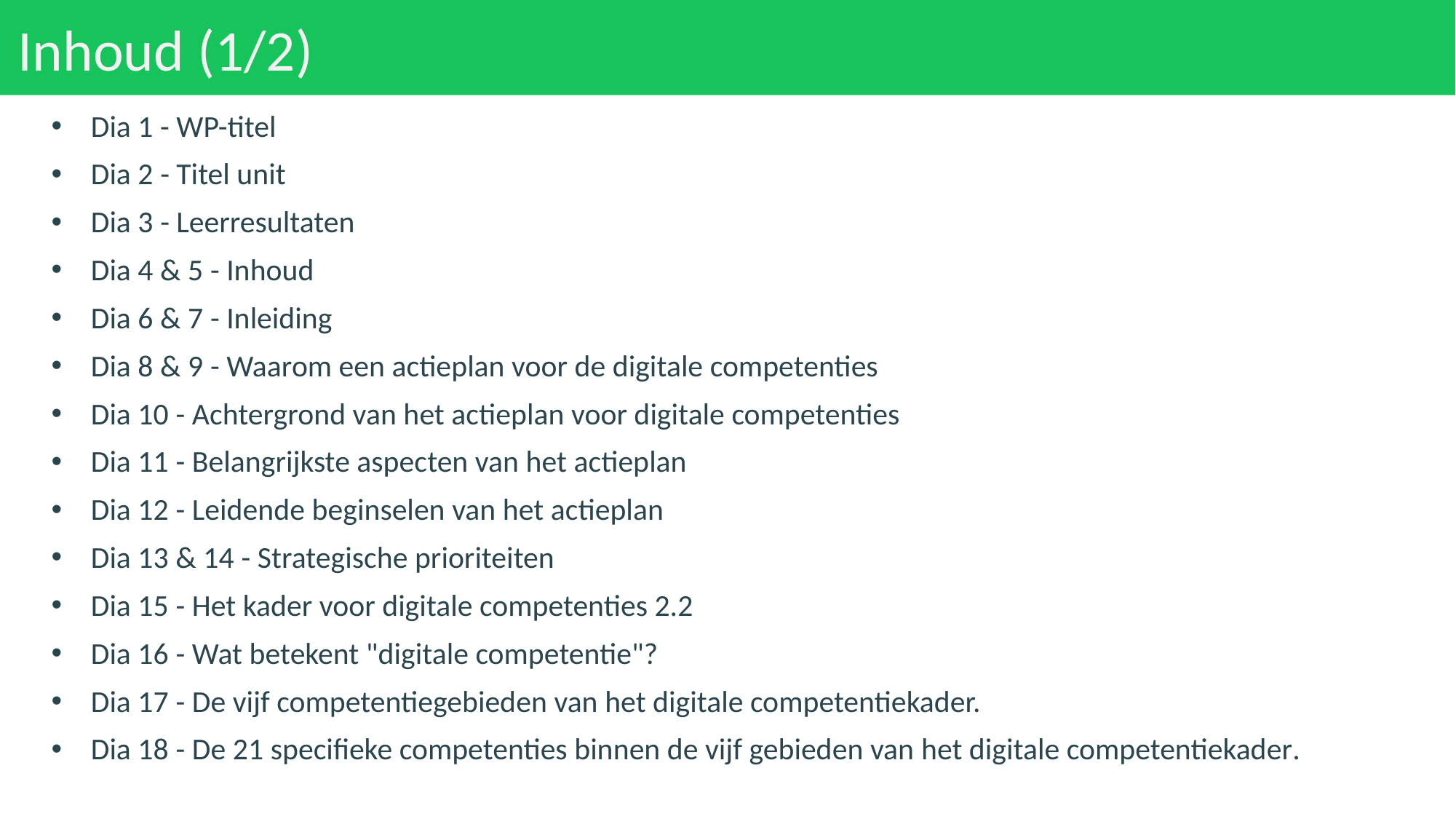

Inhoud (1/2)
Dia 1 - WP-titel
Dia 2 - Titel unit
Dia 3 - Leerresultaten
Dia 4 & 5 - Inhoud
Dia 6 & 7 - Inleiding
Dia 8 & 9 - Waarom een actieplan voor de digitale competenties
Dia 10 - Achtergrond van het actieplan voor digitale competenties
Dia 11 - Belangrijkste aspecten van het actieplan
Dia 12 - Leidende beginselen van het actieplan
Dia 13 & 14 - Strategische prioriteiten
Dia 15 - Het kader voor digitale competenties 2.2
Dia 16 - Wat betekent "digitale competentie"?
Dia 17 - De vijf competentiegebieden van het digitale competentiekader.
Dia 18 - De 21 specifieke competenties binnen de vijf gebieden van het digitale competentiekader.